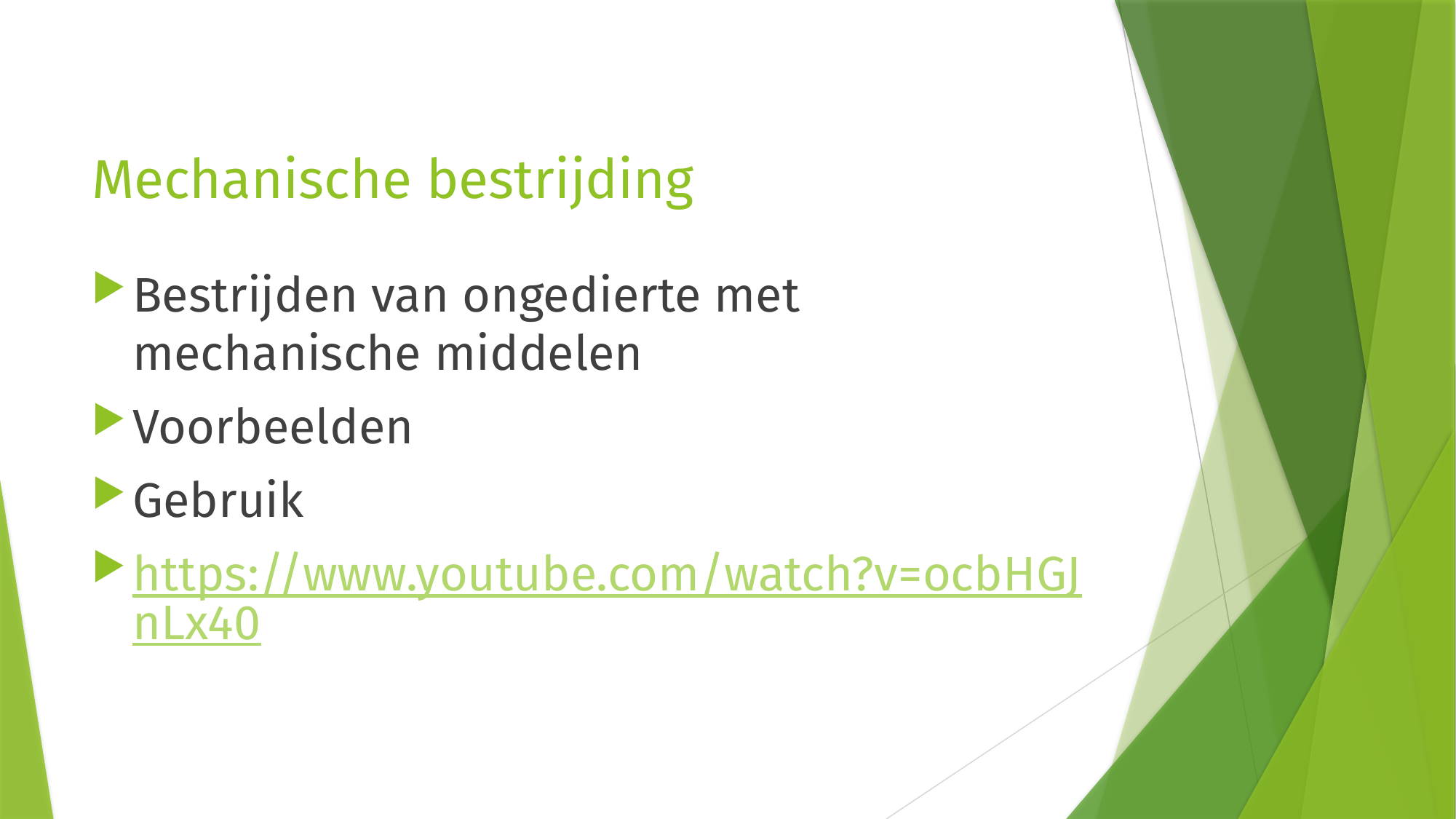

# Mechanische bestrijding
Bestrijden van ongedierte met mechanische middelen
Voorbeelden
Gebruik
https://www.youtube.com/watch?v=ocbHGJnLx40